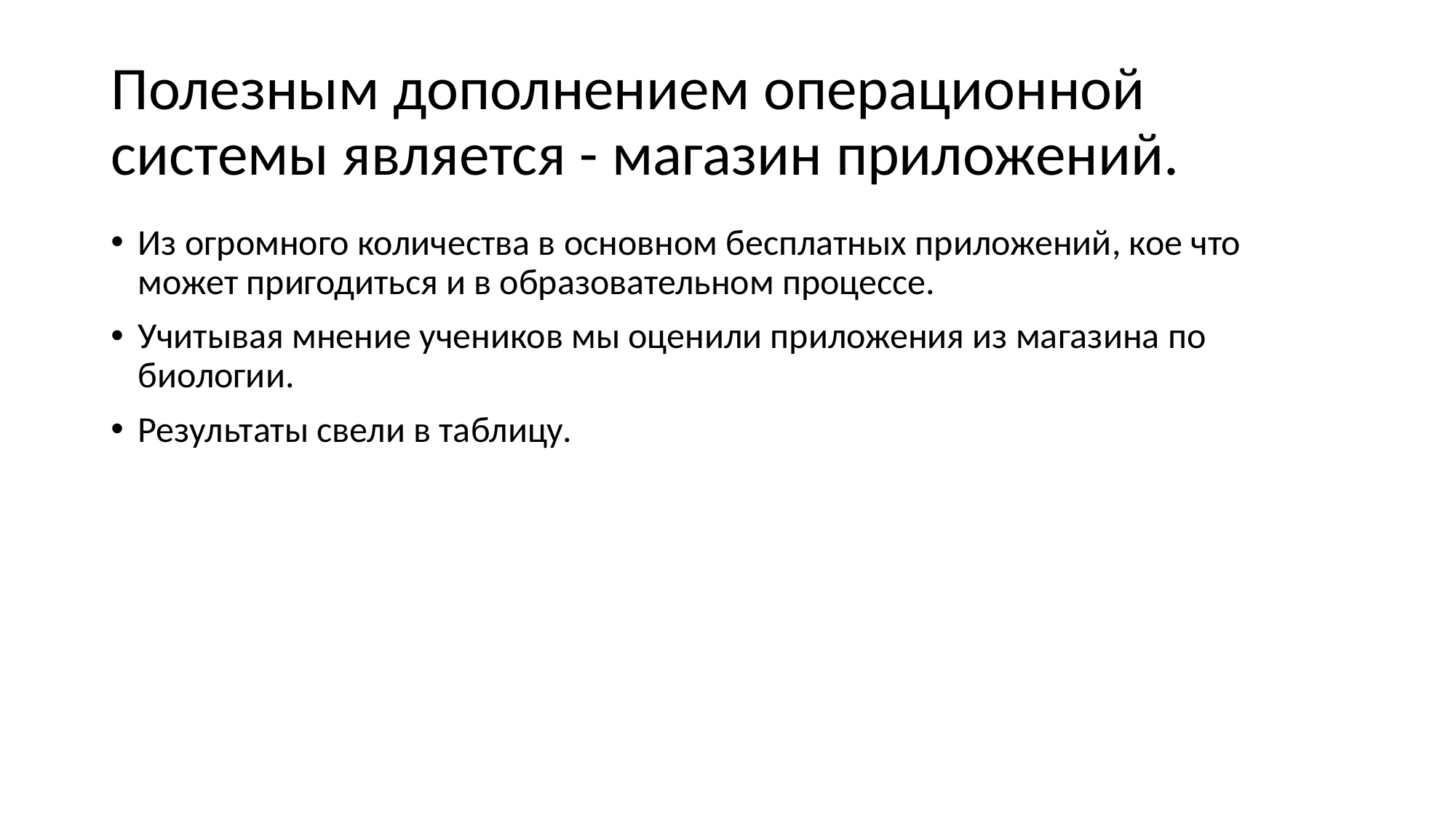

# Полезным дополнением операционной системы является - магазин приложений.
Из огромного количества в основном бесплатных приложений, кое что может пригодиться и в образовательном процессе.
Учитывая мнение учеников мы оценили приложения из магазина по биологии.
Результаты свели в таблицу.